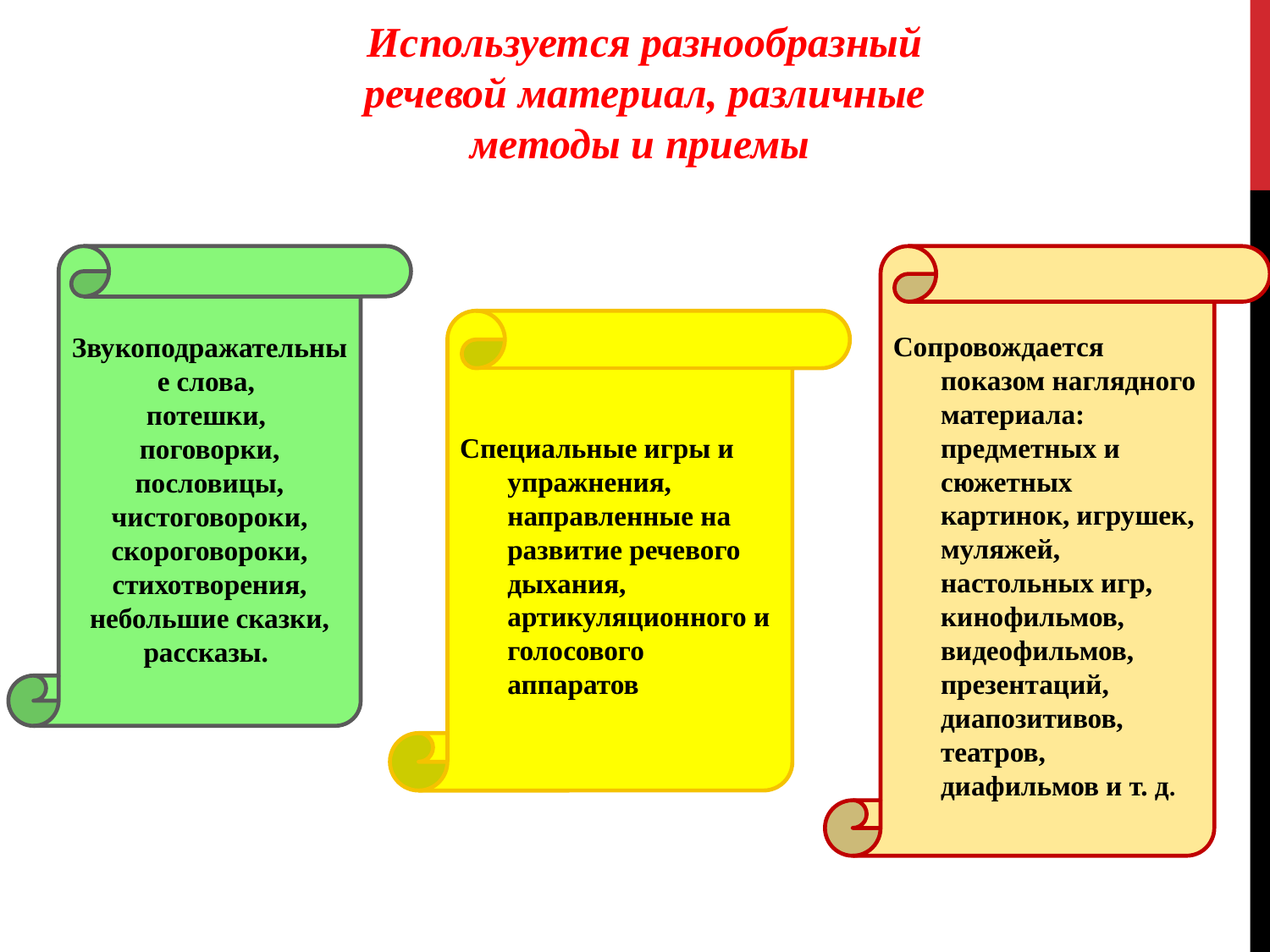

Используется разнообразный речевой материал, различные методы и приемы
Звукоподражательные слова,
потешки,
поговорки, пословицы, чистоговороки, скороговороки, стихотворения, небольшие сказки, рассказы.
Сопровождается показом наглядного материала: предметных и сюжетных картинок, игрушек, муляжей, настольных игр, кинофильмов, видеофильмов, презентаций, диапозитивов, театров,  диафильмов и т. д.
Специальные игры и упражнения, направленные на развитие речевого дыхания, артикуляционного и голосового аппаратов